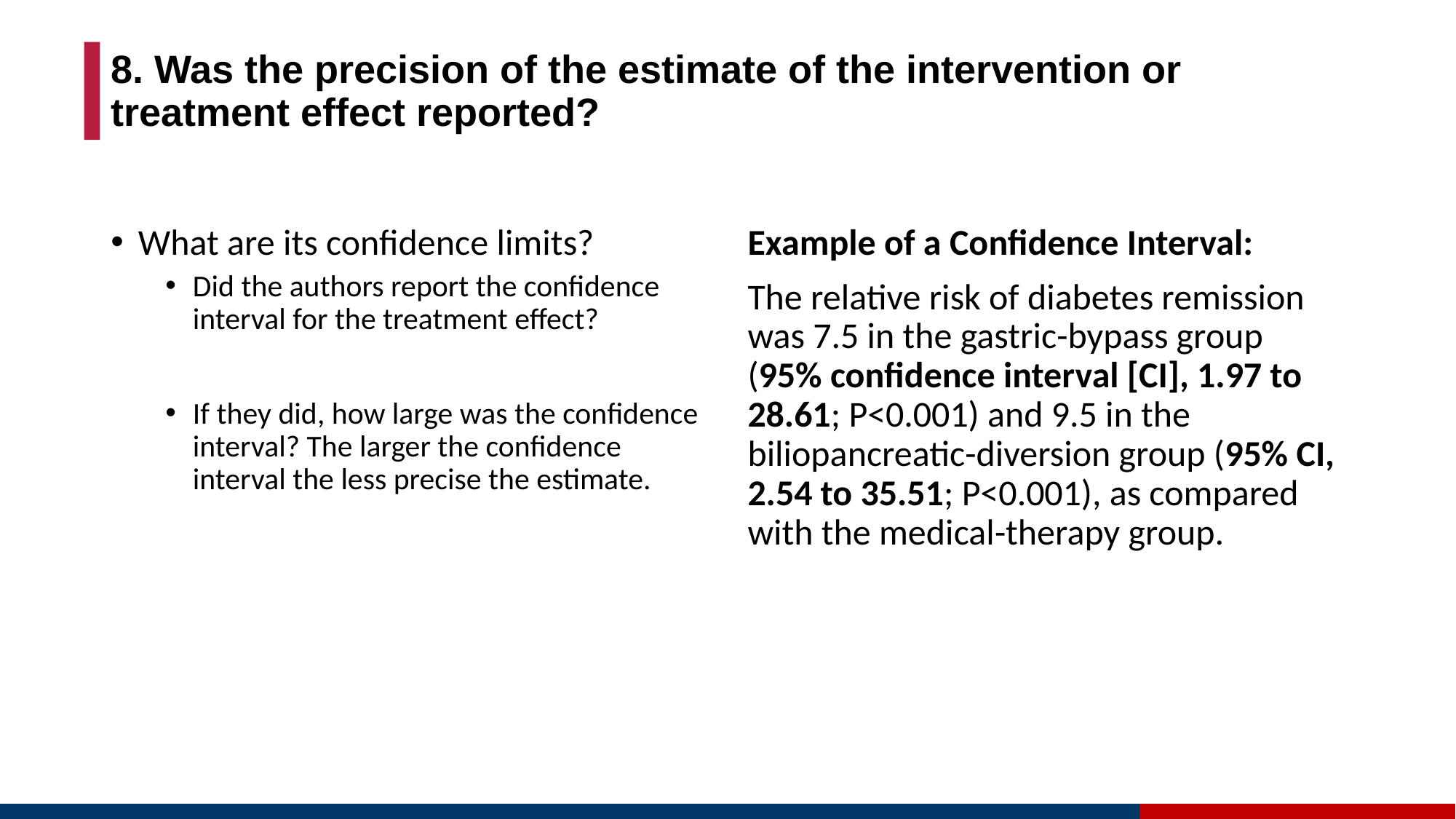

# 8. Was the precision of the estimate of the intervention or treatment effect reported?
What are its confidence limits?
Did the authors report the confidence interval for the treatment effect?

If they did, how large was the confidence interval? The larger the confidence interval the less precise the estimate.

Example of a Confidence Interval:
The relative risk of diabetes remission was 7.5 in the gastric-bypass group (95% confidence interval [CI], 1.97 to 28.61; P<0.001) and 9.5 in the biliopancreatic-diversion group (95% CI, 2.54 to 35.51; P<0.001), as compared with the medical-therapy group.